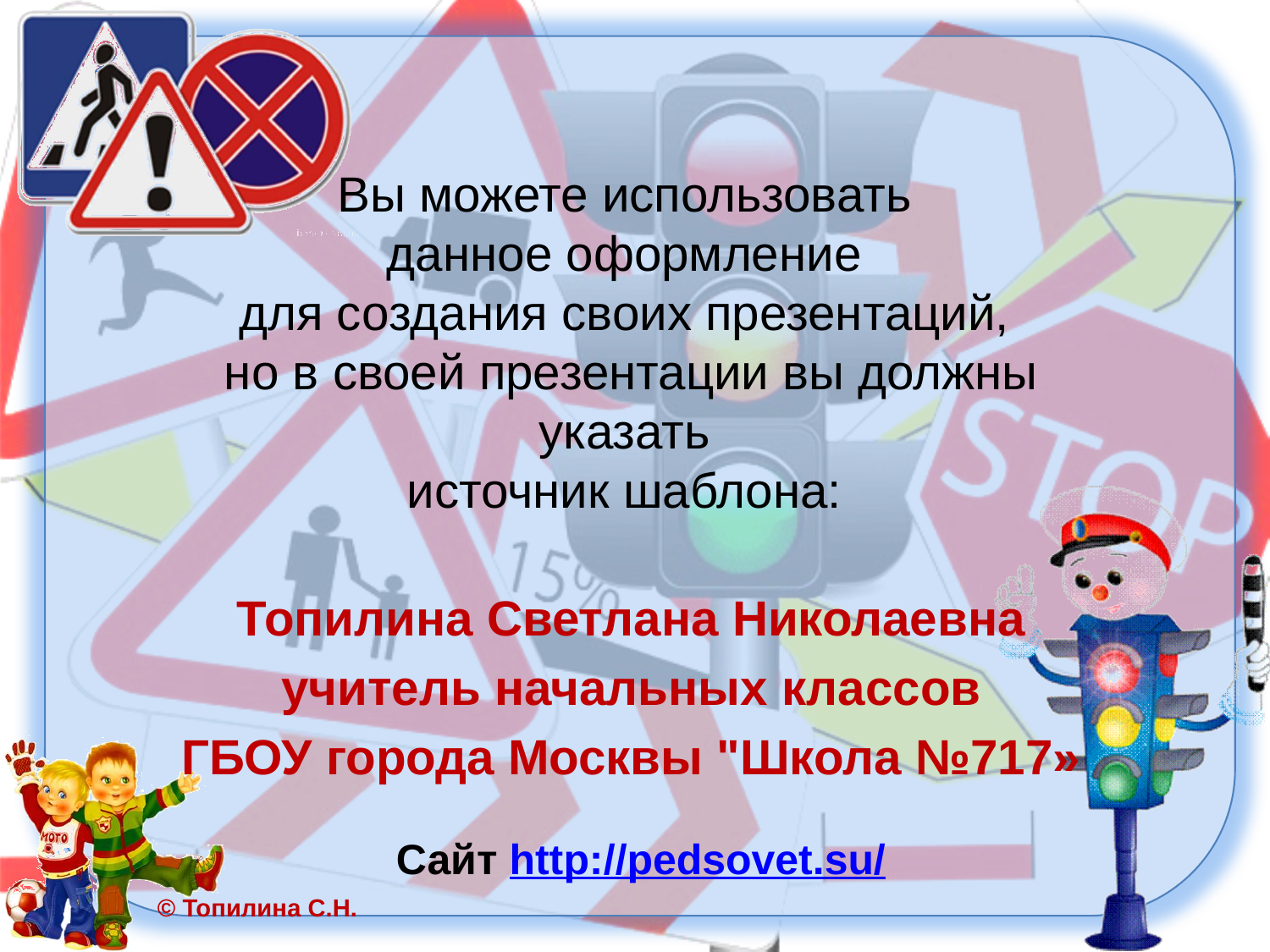

Вы можете использовать
данное оформление
для создания своих презентаций,
но в своей презентации вы должны указать
источник шаблона:

Топилина Светлана Николаевна
учитель начальных классов
ГБОУ города Москвы "Школа №717»
Сайт http://pedsovet.su/